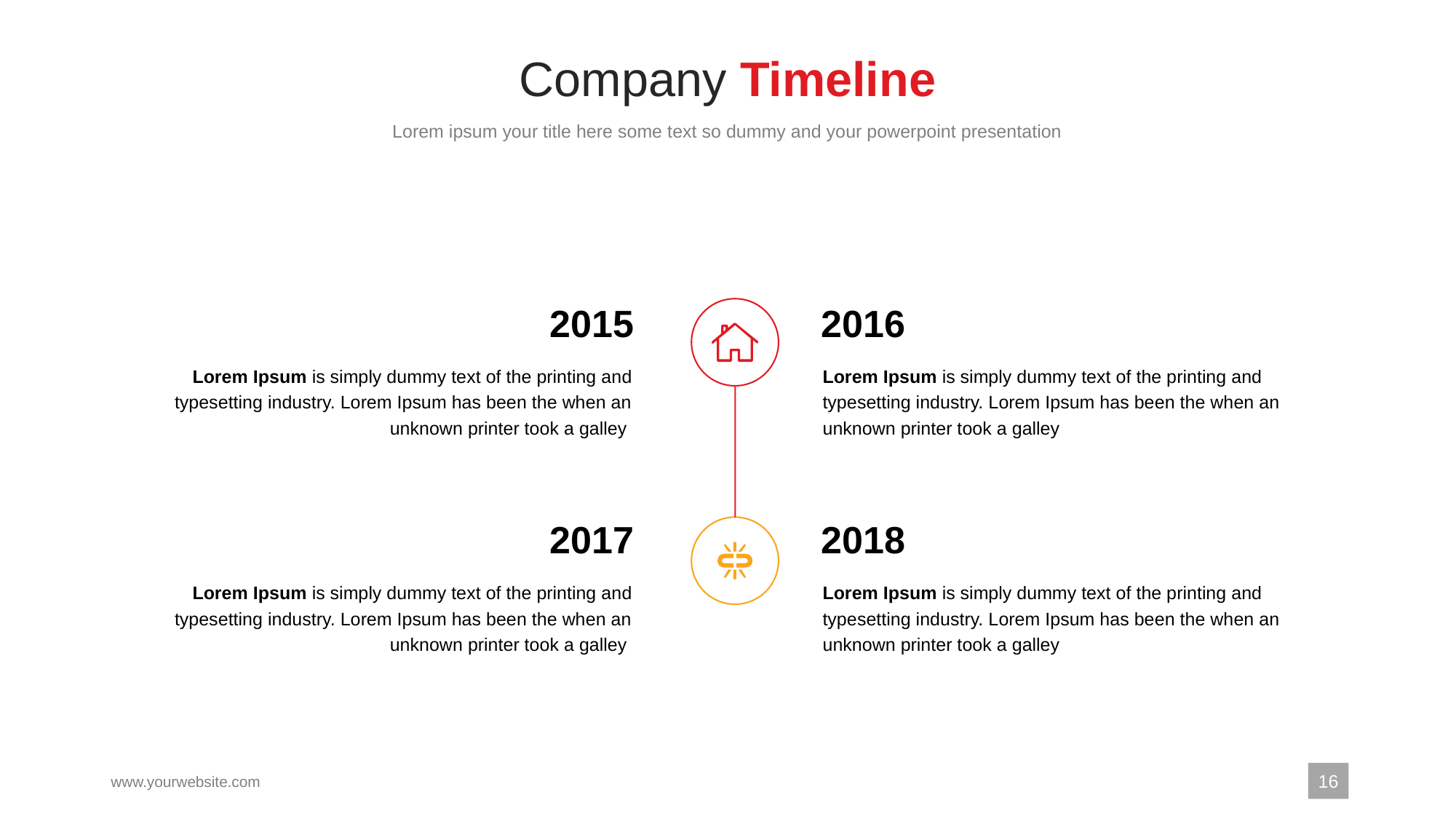

# Company Timeline
Lorem ipsum your title here some text so dummy and your powerpoint presentation
2015
Lorem Ipsum is simply dummy text of the printing and typesetting industry. Lorem Ipsum has been the when an unknown printer took a galley
2016

Lorem Ipsum is simply dummy text of the printing and typesetting industry. Lorem Ipsum has been the when an unknown printer took a galley
2017
Lorem Ipsum is simply dummy text of the printing and typesetting industry. Lorem Ipsum has been the when an unknown printer took a galley
2018

Lorem Ipsum is simply dummy text of the printing and typesetting industry. Lorem Ipsum has been the when an unknown printer took a galley
16
www.yourwebsite.com